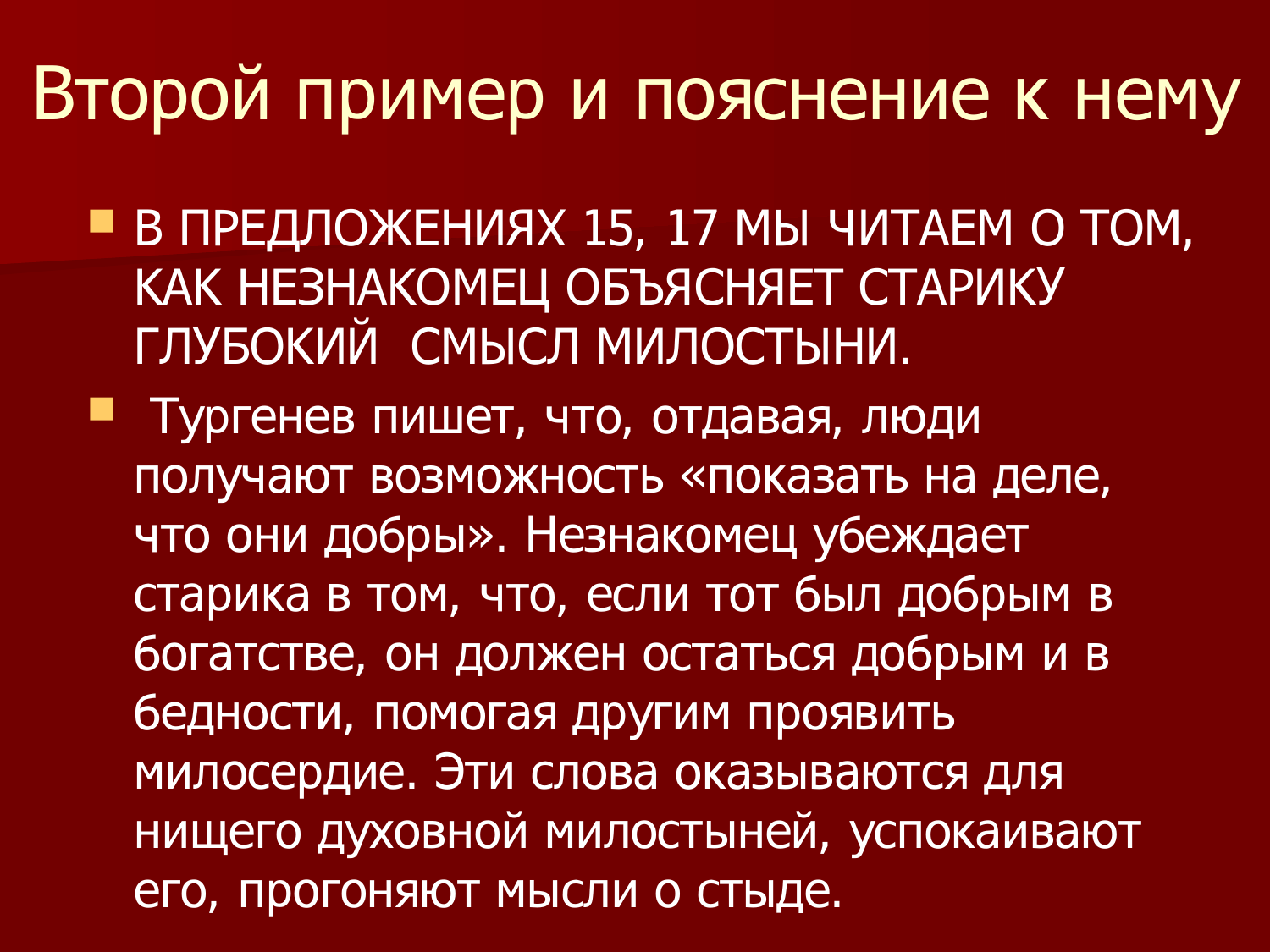

# Второй пример и пояснение к нему
В ПРЕДЛОЖЕНИЯХ 15, 17 МЫ ЧИТАЕМ О ТОМ, КАК НЕЗНАКОМЕЦ ОБЪЯСНЯЕТ СТАРИКУ ГЛУБОКИЙ  СМЫСЛ МИЛОСТЫНИ.
 Тургенев пишет, что, отдавая, люди получают возможность «показать на деле, что они добры». Незнакомец убеждает старика в том, что, если тот был добрым в богатстве, он должен остаться добрым и в бедности, помогая другим проявить милосердие. Эти слова оказываются для нищего духовной милостыней, успокаивают его, прогоняют мысли о стыде.